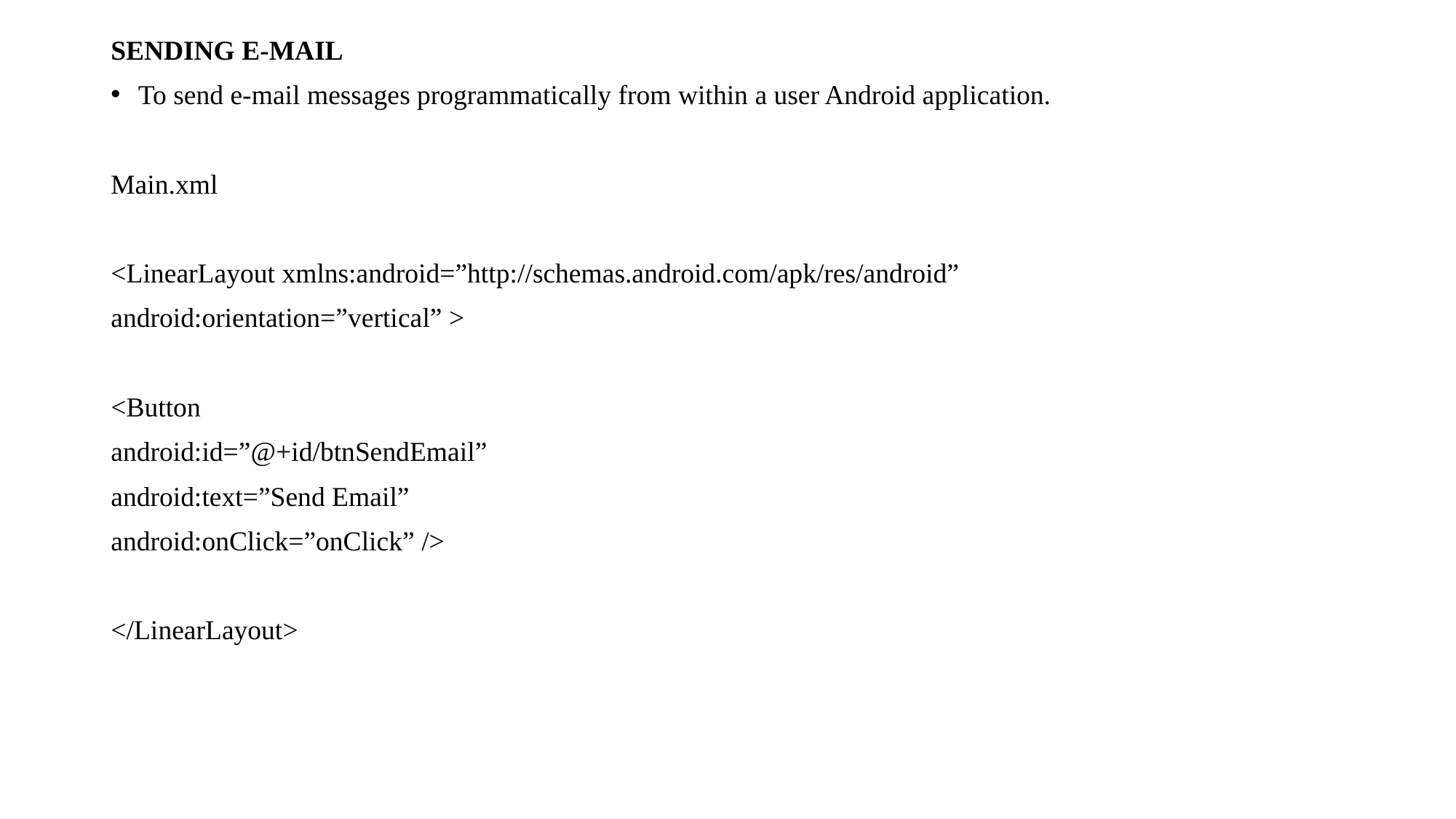

SENDING E-MAIL
To send e-mail messages programmatically from within a user Android application.

Main.xml

<LinearLayout xmlns:android=”http://schemas.android.com/apk/res/android”
android:orientation=”vertical” >

<Button
android:id=”@+id/btnSendEmail”
android:text=”Send Email”
android:onClick=”onClick” />

</LinearLayout>